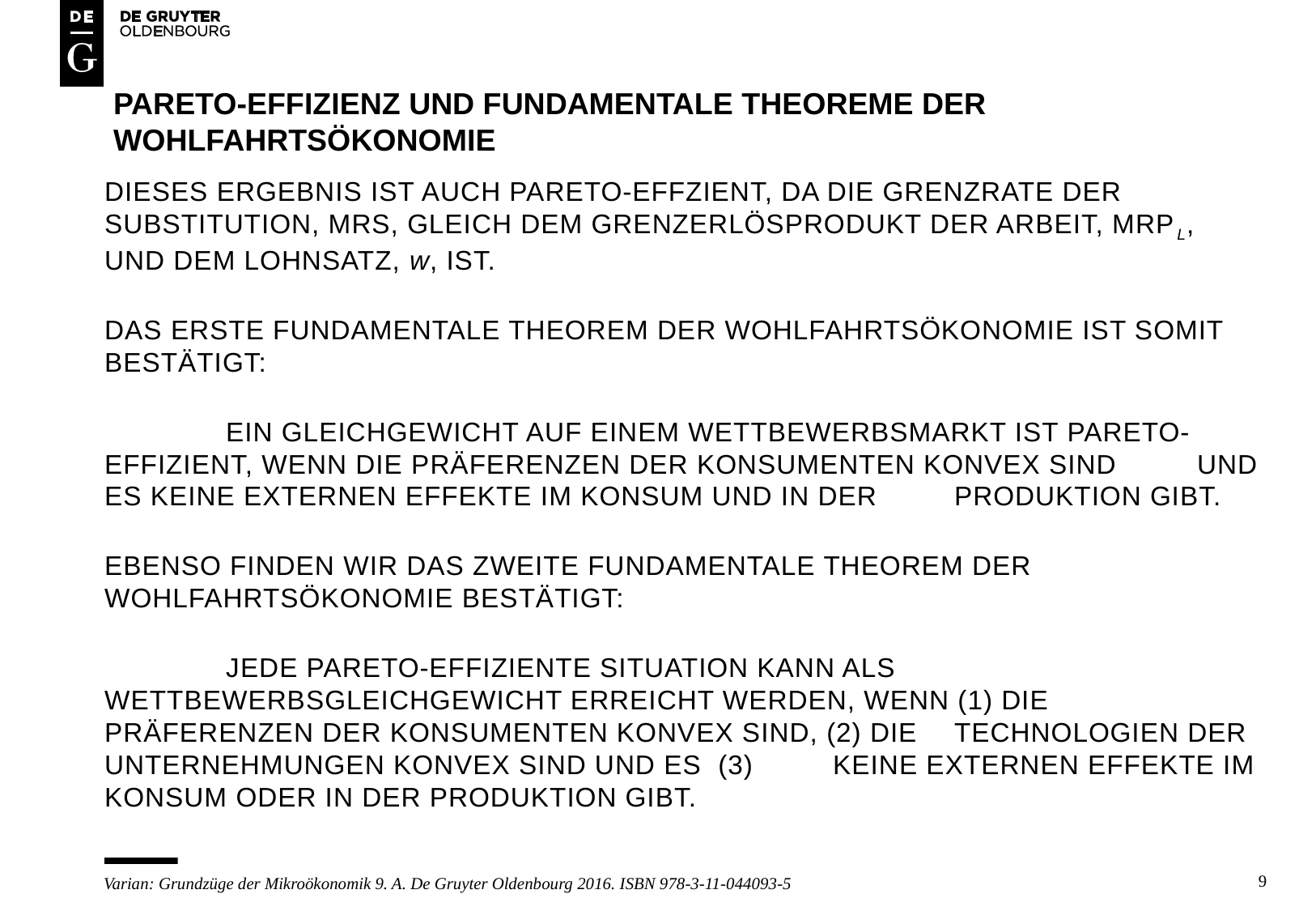

# PARETO-EFFIZIENZ und fundamentale theoreme der wohlfahrtsökonomie
DIESES ERGEBNIS IST AUCH PARETO-EFFZIENT, da die grenzrate der substitution, mrs, gleich dem grenzerlösprodukt der arbeit, mrpl, und dem lohnsatz, w, ist.
Das erste fundamentale theorem der wohlfahrtsökonomie ist somit bestätigt:
	ein gleichgewicht auf einem wettbewerbsmarkt ist pareto-	effizient, wenn die präferenzen der konsumenten konvex sind 	und es keine externen effekte im konsum und in der 	Produktion gibt.
Ebenso finden wir das zweite fundamentale theorem der wohlfahrtsökonomie bestätigt:
	jede pareto-effiziente situation kann als 	wettbewerbsgleichgewicht erreicht werden, wenn (1) die 	präferenzen der konsumenten konvex sind, (2) die 	technologien der unternehmungen konvex sind und es  (3) 	keine externen effekte im konsum oder in der produktion gibt.
9
Varian: Grundzüge der Mikroökonomik 9. A. De Gruyter Oldenbourg 2016. ISBN 978-3-11-044093-5